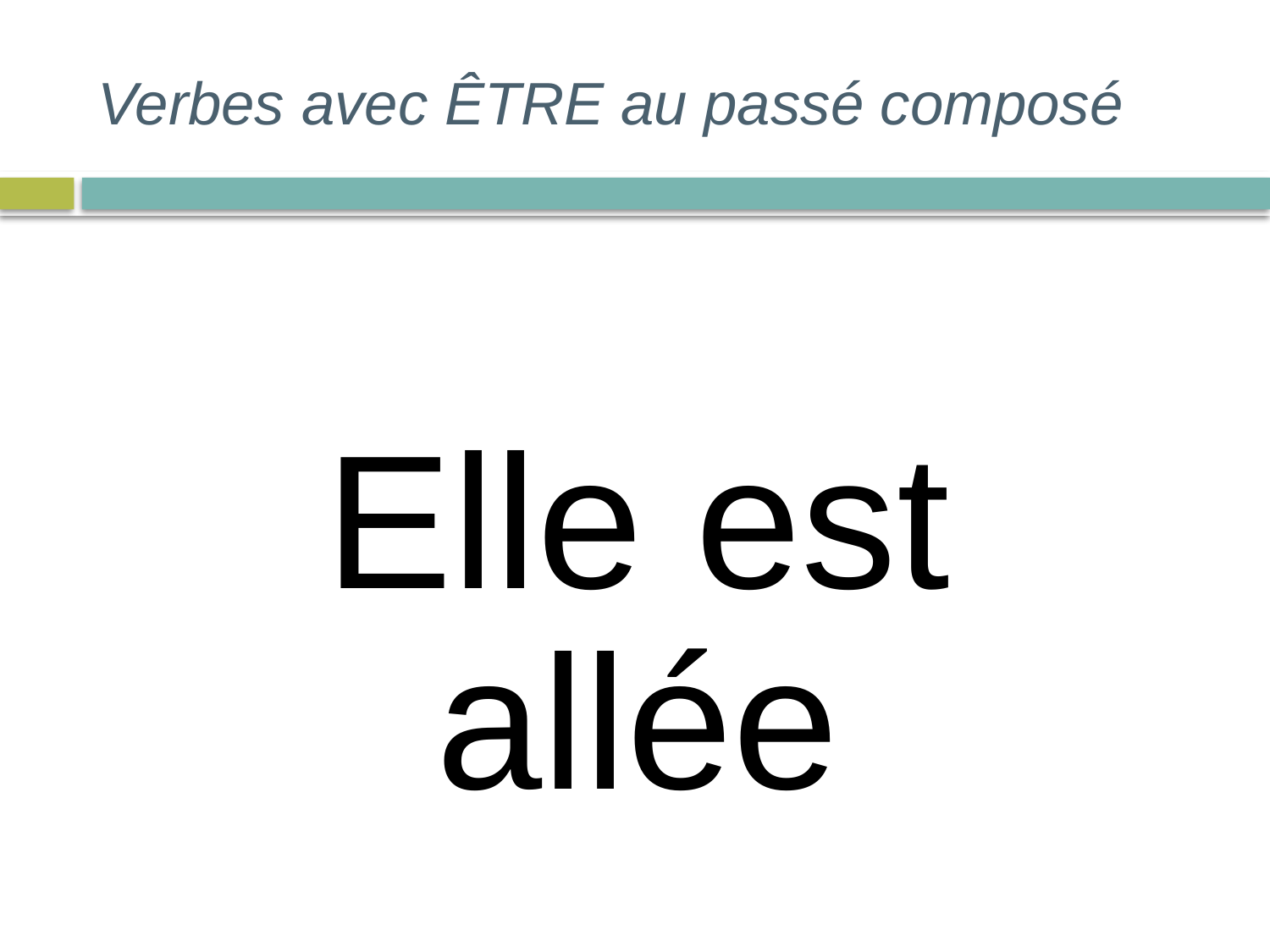

# Verbes avec ÊTRE au passé composé
Elle est
allée